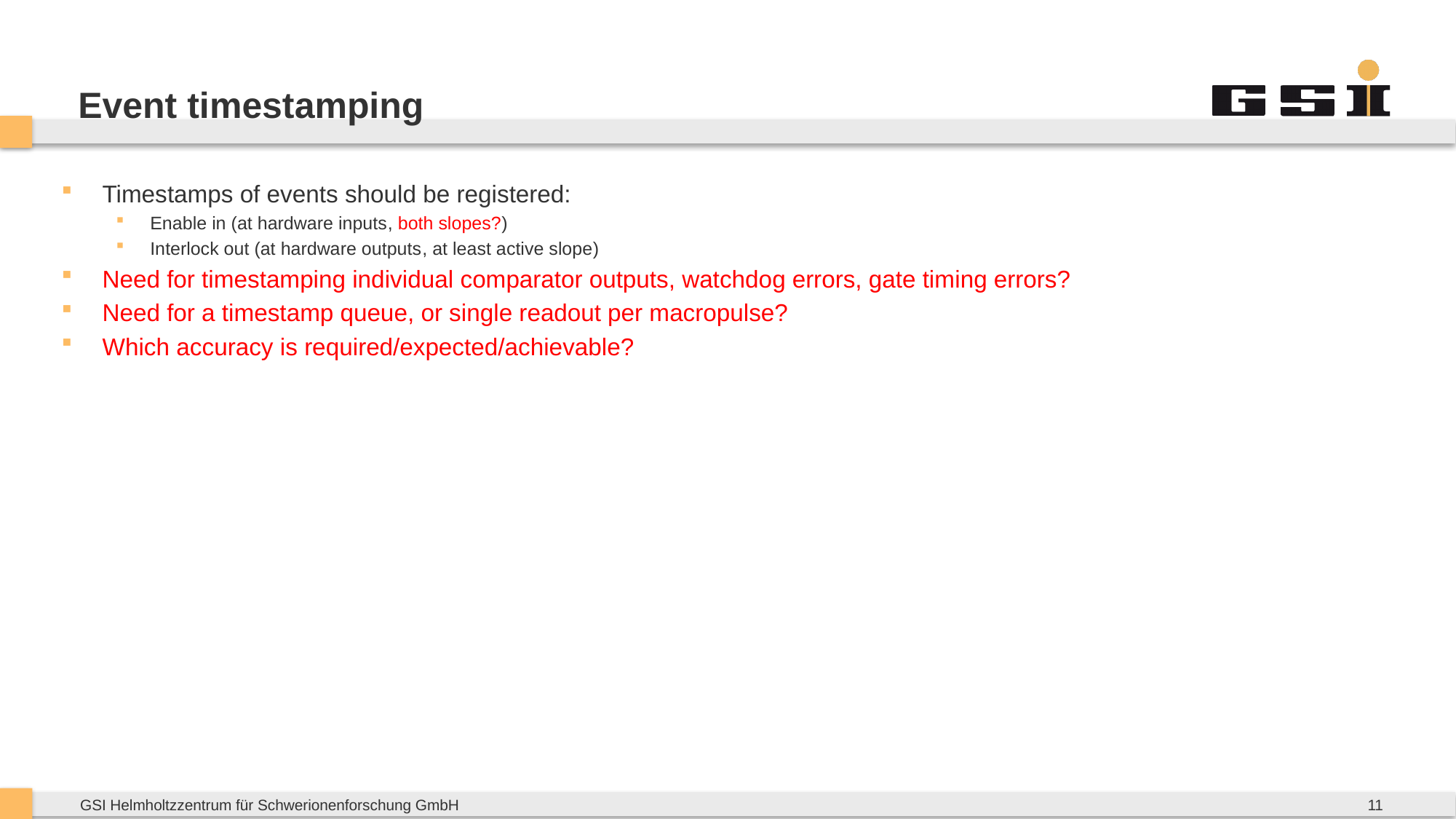

# Event timestamping
Timestamps of events should be registered:
Enable in (at hardware inputs, both slopes?)
Interlock out (at hardware outputs, at least active slope)
Need for timestamping individual comparator outputs, watchdog errors, gate timing errors?
Need for a timestamp queue, or single readout per macropulse?
Which accuracy is required/expected/achievable?
11